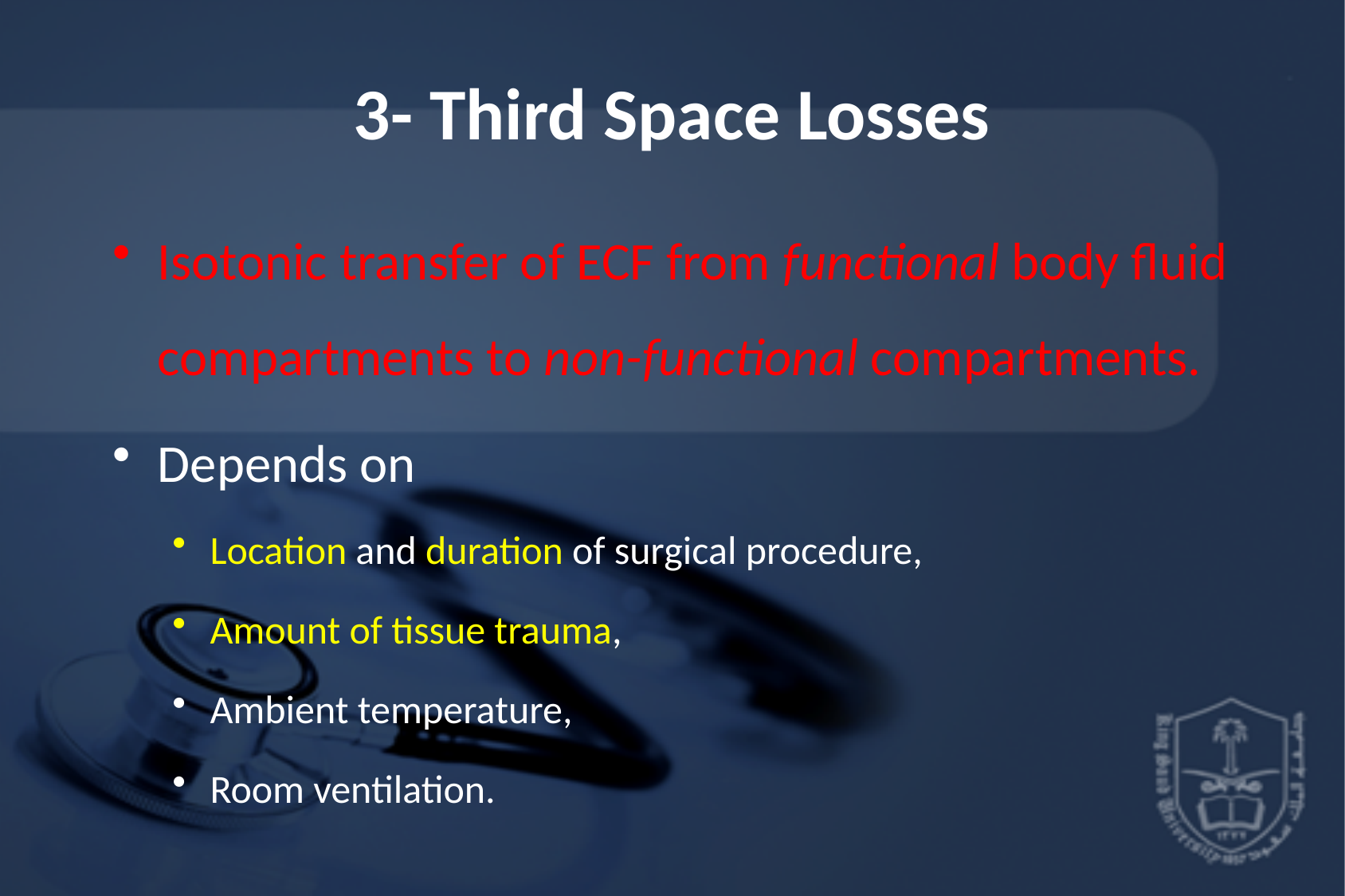

# 3- Third Space Losses
Isotonic transfer of ECF from functional body fluid compartments to non-functional compartments.
Depends on
Location and duration of surgical procedure,
Amount of tissue trauma,
Ambient temperature,
Room ventilation.